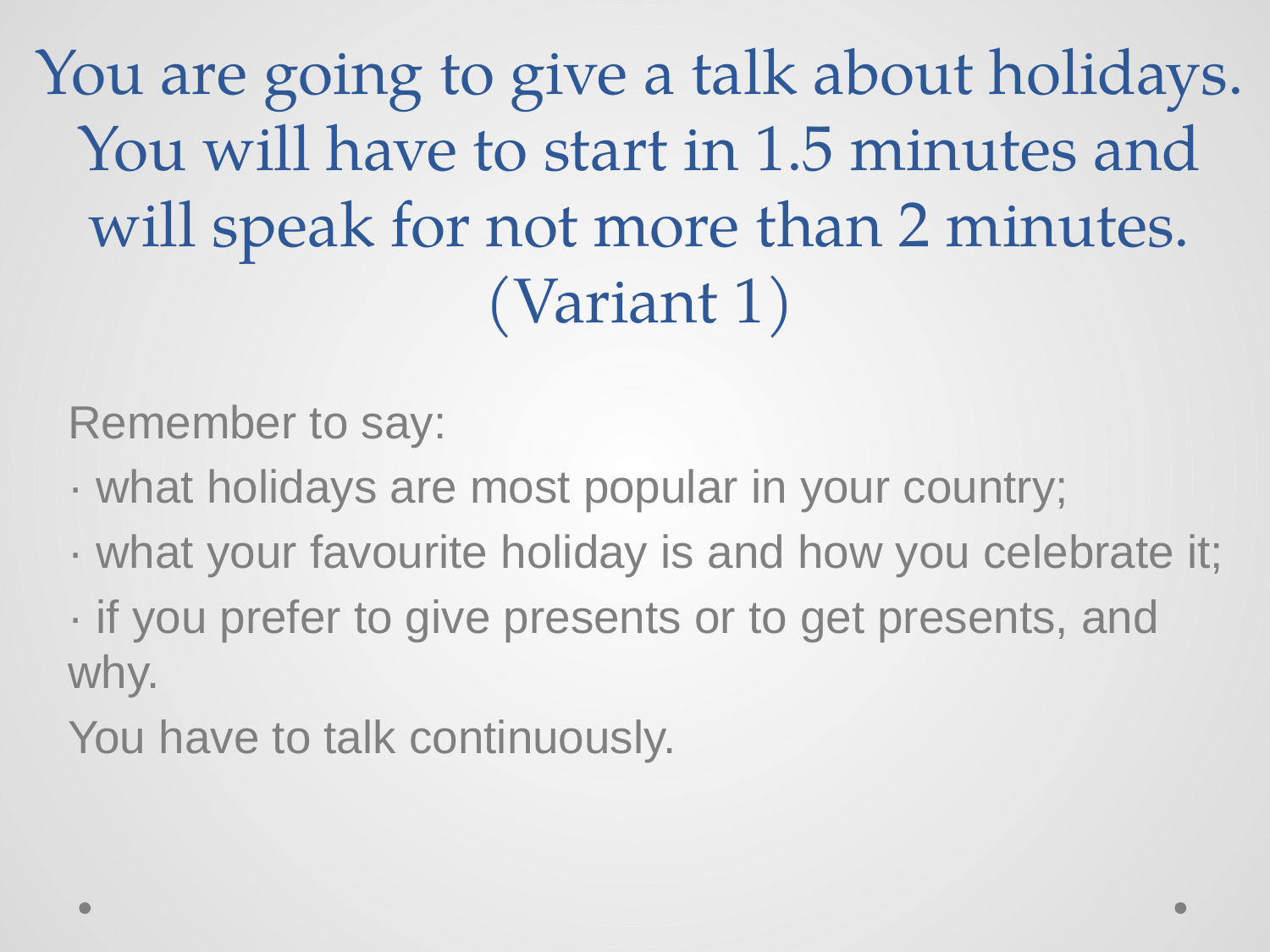

# You are going to give a talk about holidays. You will have to start in 1.5 minutes and will speak for not more than 2 minutes. (Variant 1)
Remember to say:
· what holidays are most popular in your country;
· what your favourite holiday is and how you celebrate it;
· if you prefer to give presents or to get presents, and why.
You have to talk continuously.